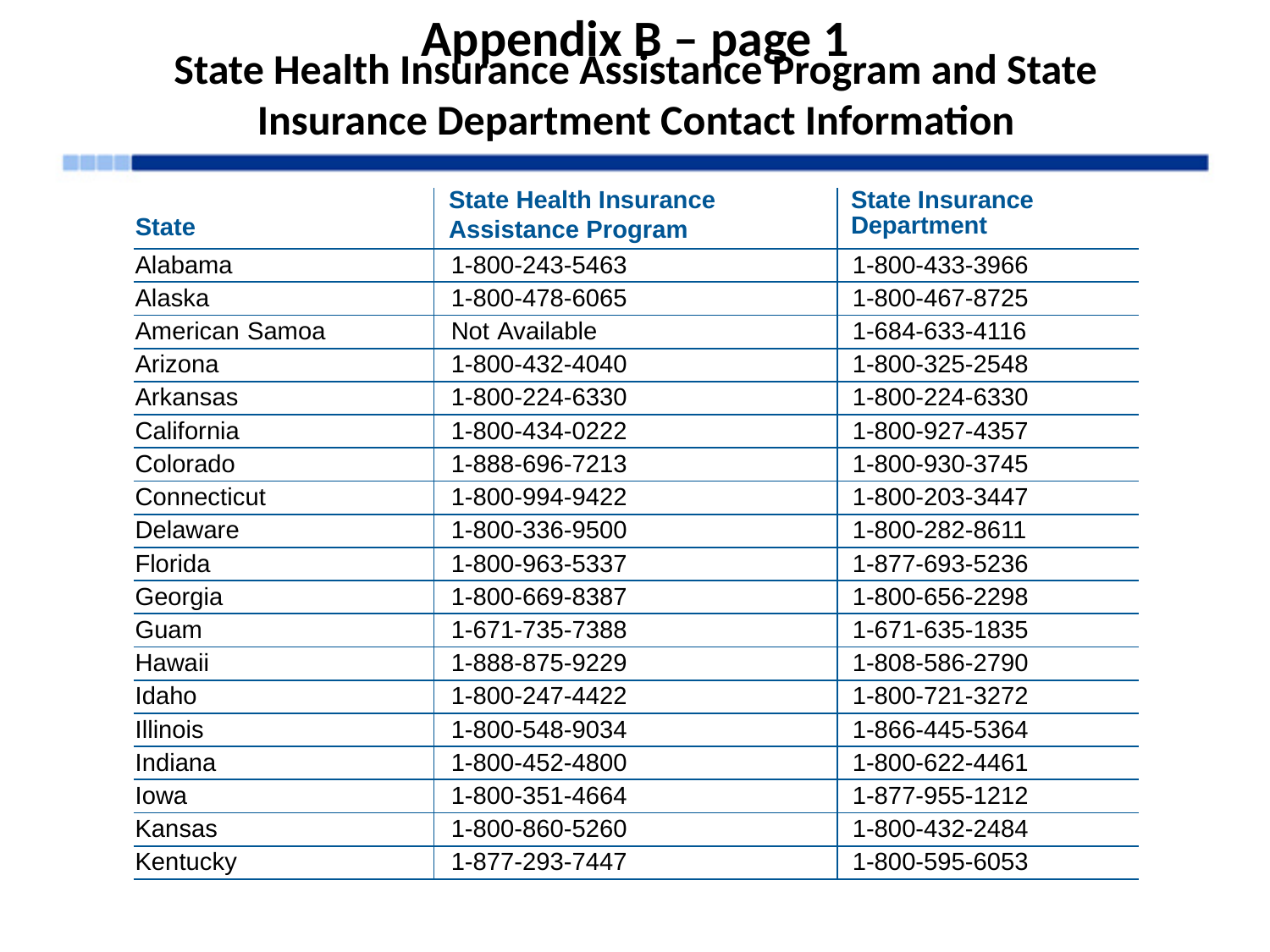

# Appendix B – page 1
State Health Insurance Assistance Program and State
Insurance Department Contact Information

| State | State Health Insurance Assistance Program | State Insurance Department |
| --- | --- | --- |
| Alabama | 1-800-243-5463 | 1-800-433-3966 |
| Alaska | 1-800-478-6065 | 1-800-467-8725 |
| American Samoa | Not Available | 1-684-633-4116 |
| Arizona | 1-800-432-4040 | 1-800-325-2548 |
| Arkansas | 1-800-224-6330 | 1-800-224-6330 |
| California | 1-800-434-0222 | 1-800-927-4357 |
| Colorado | 1-888-696-7213 | 1-800-930-3745 |
| Connecticut | 1-800-994-9422 | 1-800-203-3447 |
| Delaware | 1-800-336-9500 | 1-800-282-8611 |
| Florida | 1-800-963-5337 | 1-877-693-5236 |
| Georgia | 1-800-669-8387 | 1-800-656-2298 |
| Guam | 1-671-735-7388 | 1-671-635-1835 |
| Hawaii | 1-888-875-9229 | 1-808-586-2790 |
| Idaho | 1-800-247-4422 | 1-800-721-3272 |
| Illinois | 1-800-548-9034 | 1-866-445-5364 |
| Indiana | 1-800-452-4800 | 1-800-622-4461 |
| Iowa | 1-800-351-4664 | 1-877-955-1212 |
| Kansas | 1-800-860-5260 | 1-800-432-2484 |
| Kentucky | 1-877-293-7447 | 1-800-595-6053 |